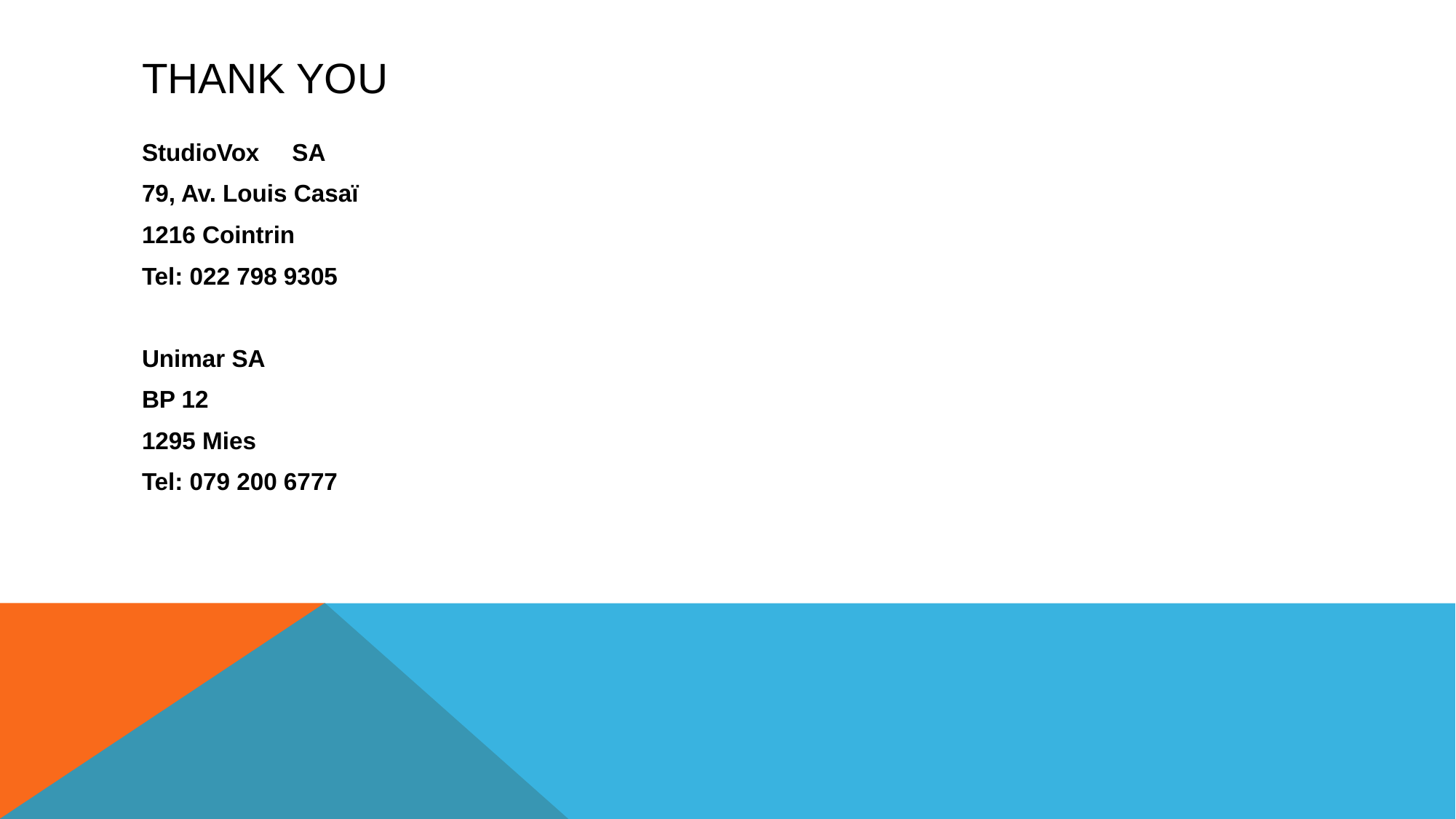

# THANK YOU
StudioVox	SA
79, Av. Louis Casaï
1216 Cointrin
Tel: 022 798 9305

Unimar SA
BP 12
1295 Mies
Tel: 079 200 6777